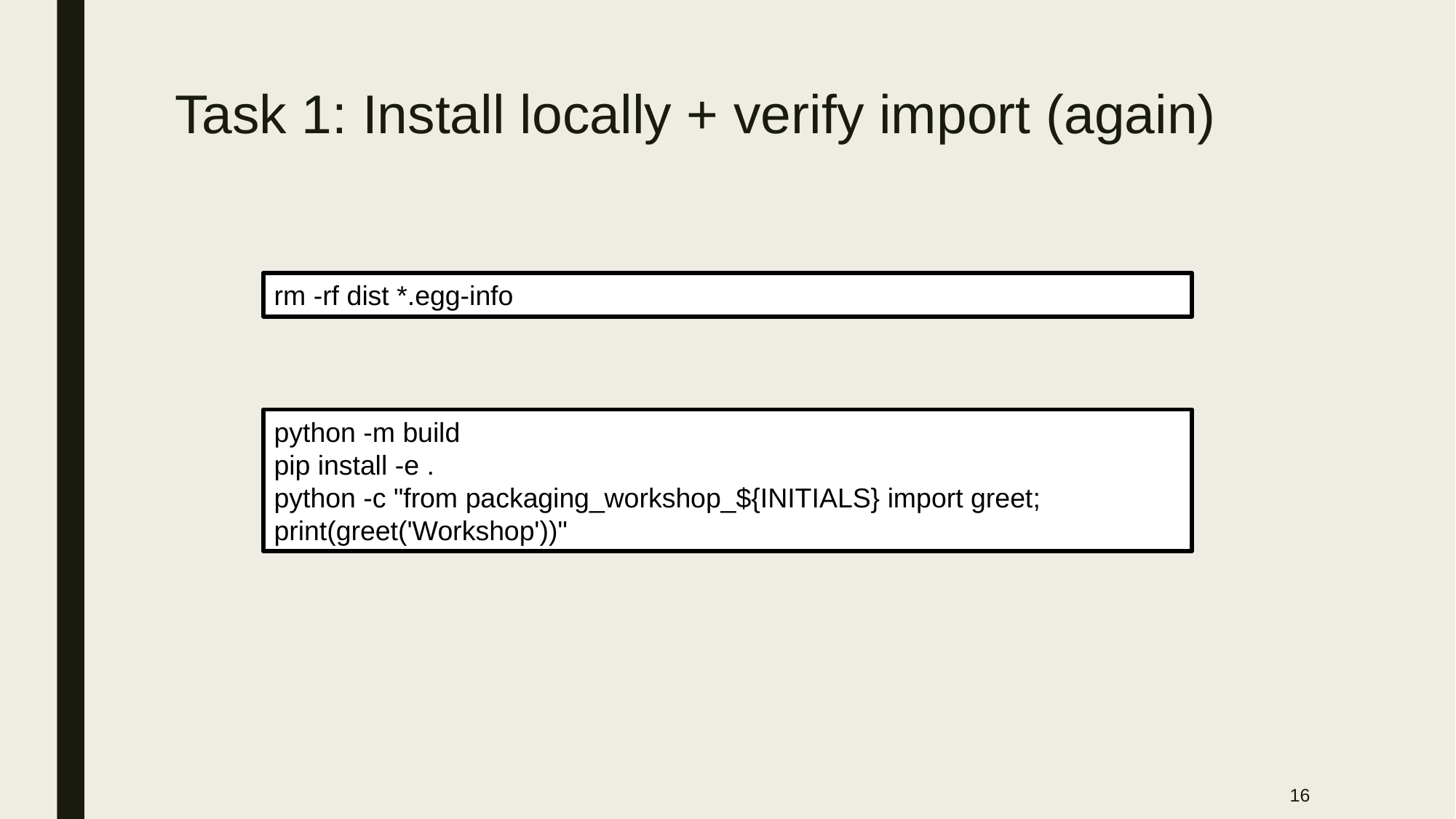

# Task 1: Install locally + verify import (again)

rm -rf dist *.egg-info
python -m build
pip install -e .
python -c "from packaging_workshop_${INITIALS} import greet; print(greet('Workshop'))"
16